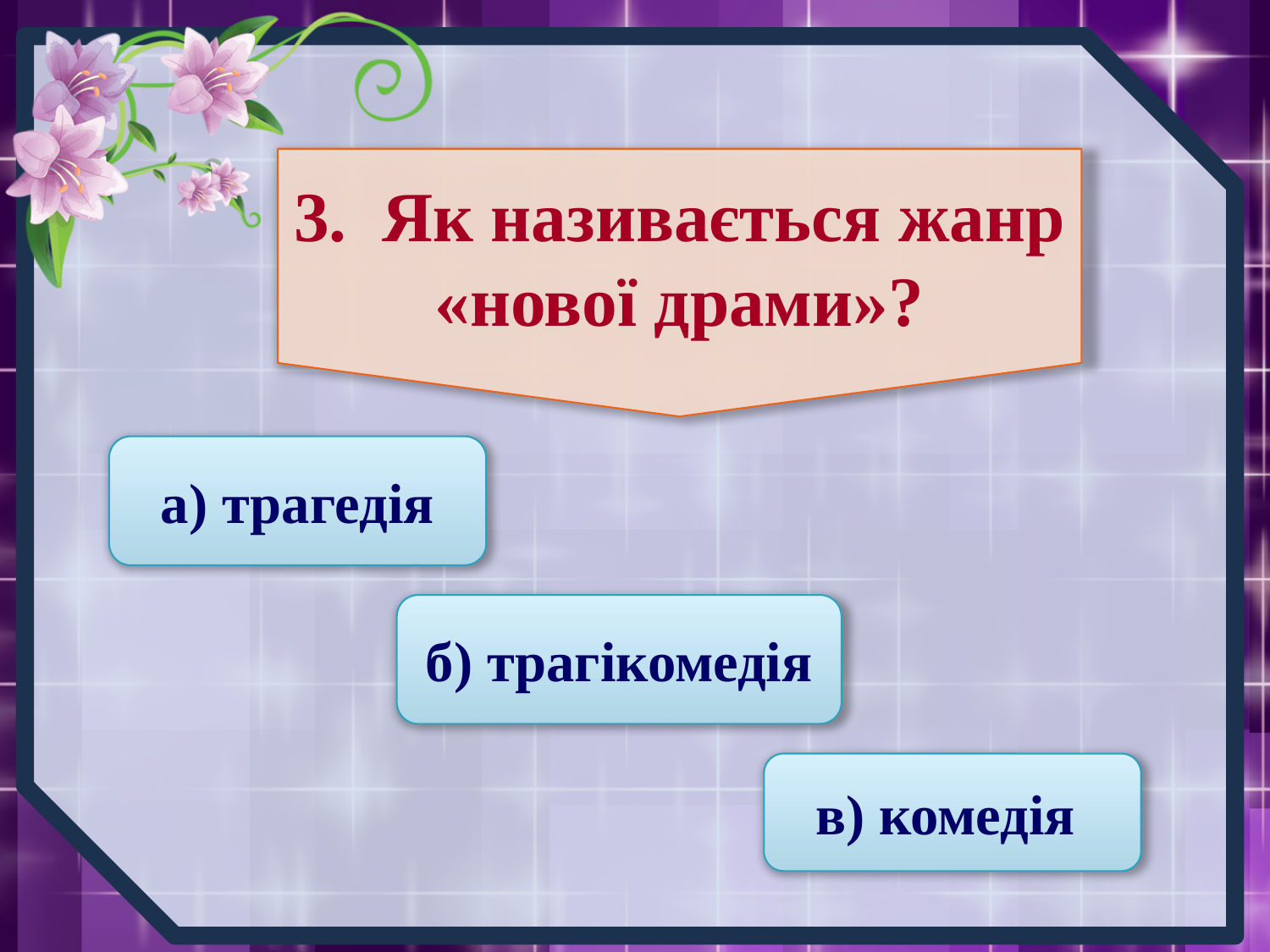

3.  Як називається жанр «нової драми»?

а) трагедія
б) трагікомедія
в) комедія